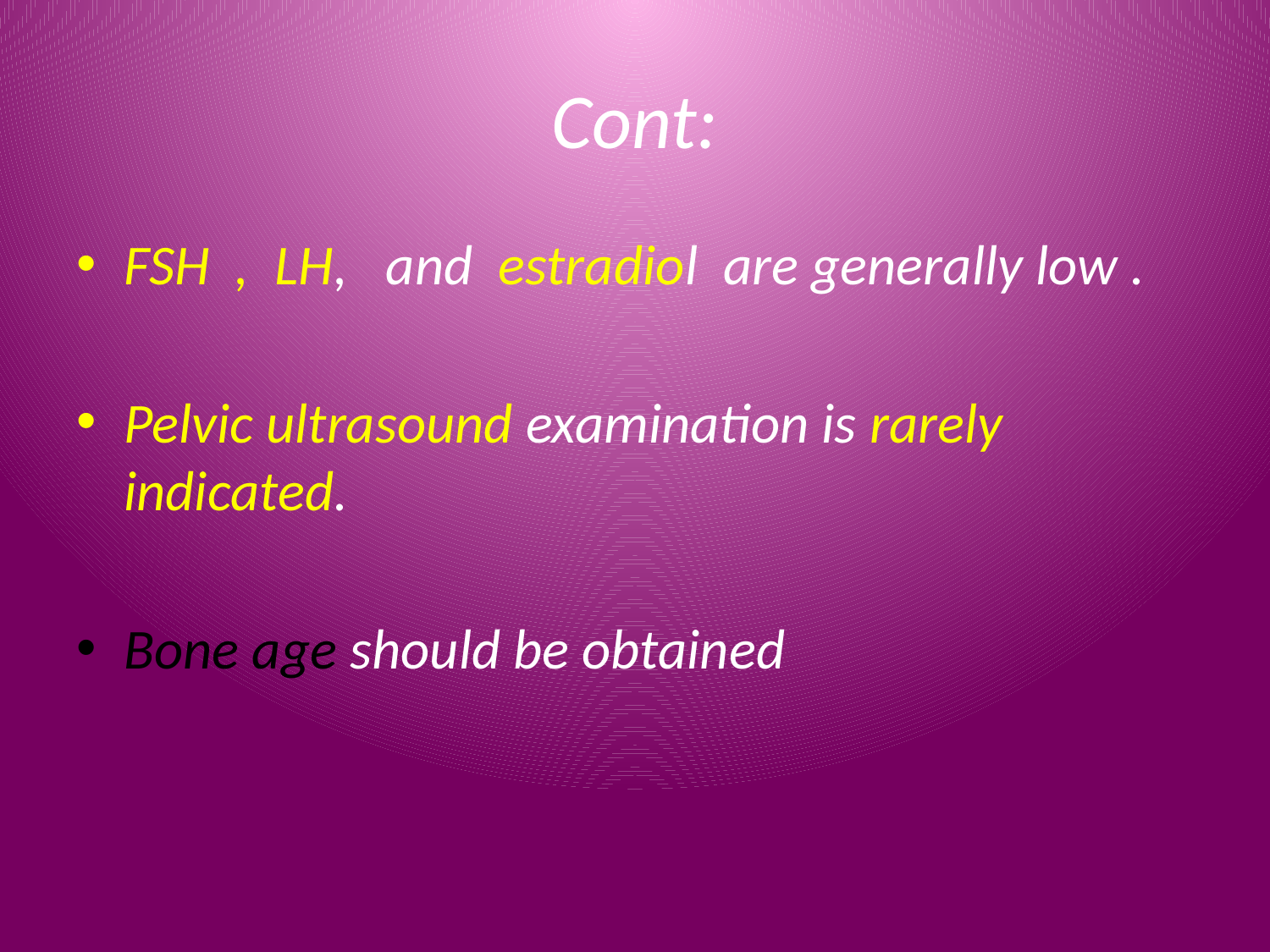

# Cont:
FSH  ,  LH,   and  estradiol  are generally low .

Pelvic ultrasound examination is rarely indicated.

Bone age should be obtained